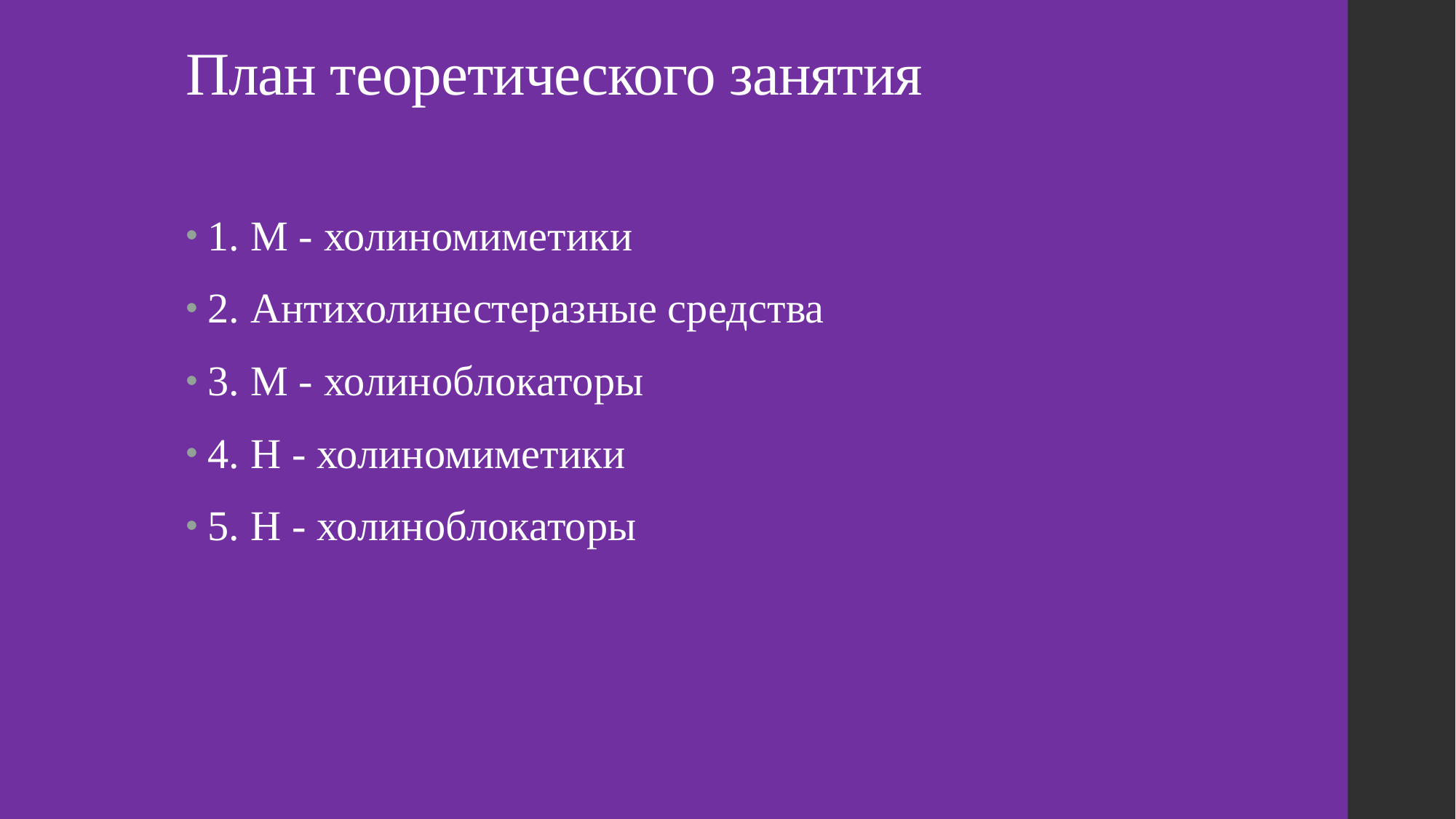

# План теоретического занятия
1. М - холиномиметики
2. Антихолинестеразные средства
3. М - холиноблокаторы
4. Н - холиномиметики
5. Н - холиноблокаторы